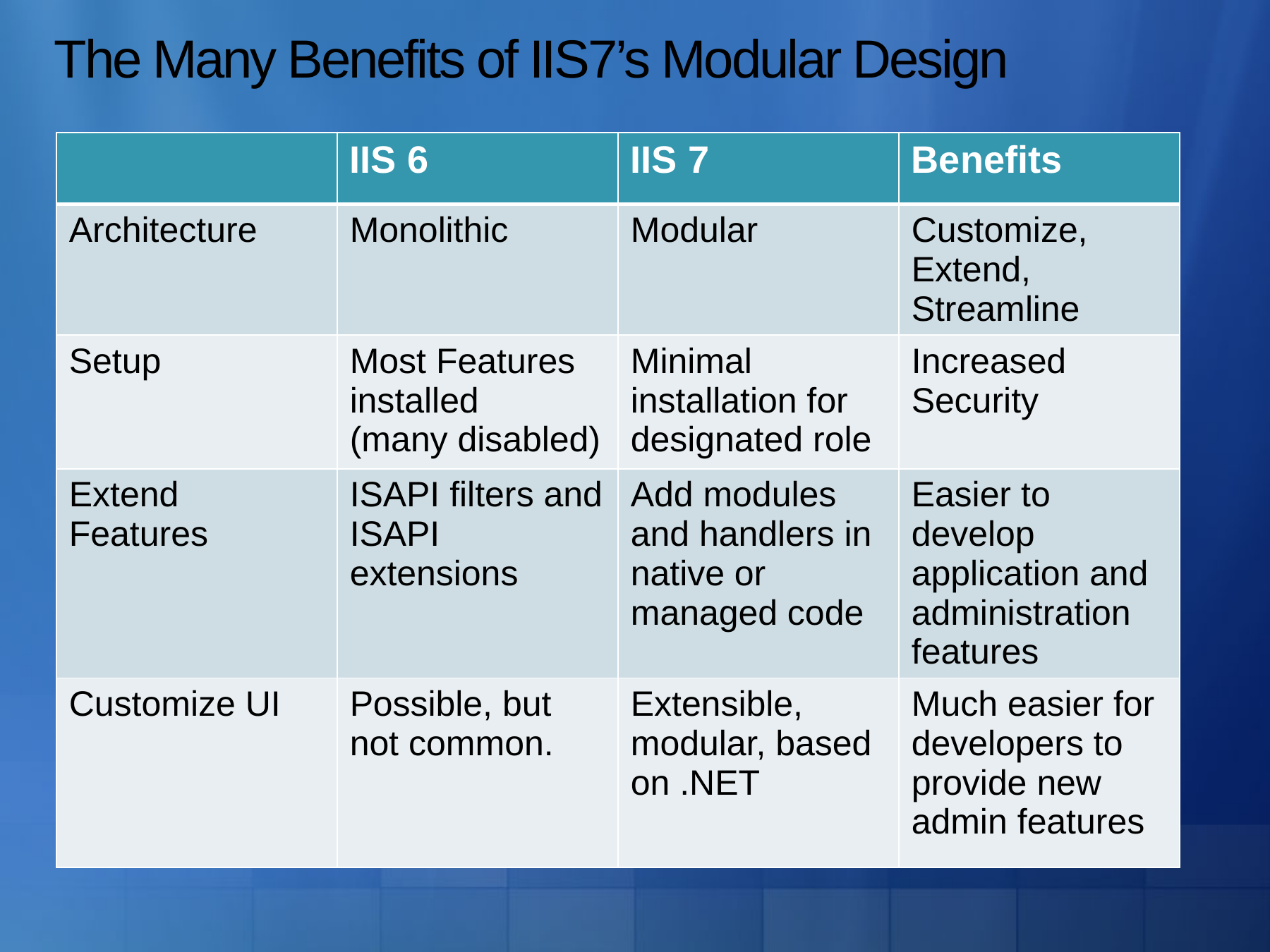

# The Many Benefits of IIS7’s Modular Design
|  | IIS 6 | IIS 7 | Benefits |
| --- | --- | --- | --- |
| Architecture | Monolithic | Modular | Customize, Extend, Streamline |
| Setup | Most Features installed (many disabled) | Minimal installation for designated role | Increased Security |
| Extend Features | ISAPI filters and ISAPI extensions | Add modules and handlers in native or managed code | Easier to develop application and administration features |
| Customize UI | Possible, but not common. | Extensible, modular, based on .NET | Much easier for developers to provide new admin features |